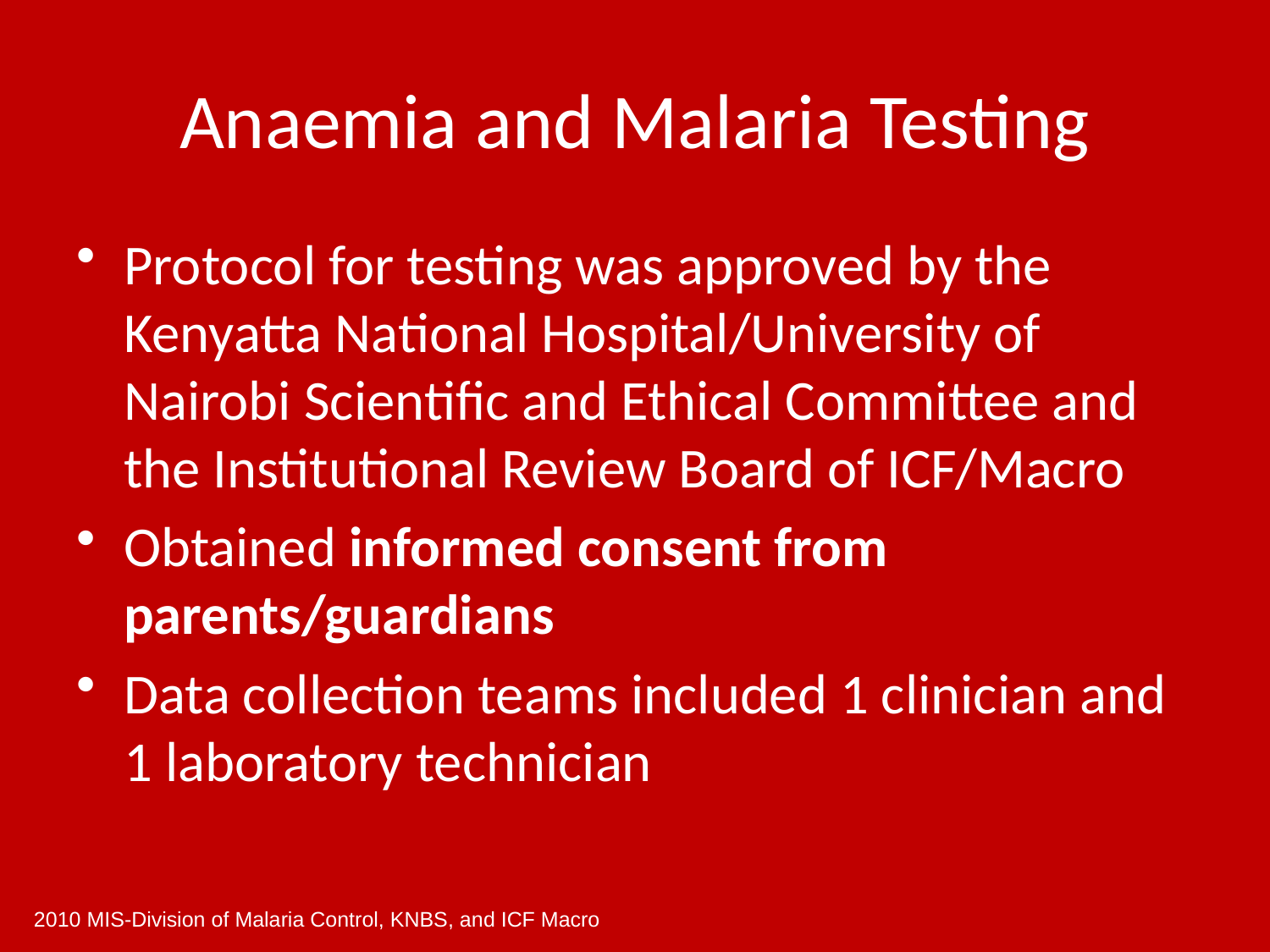

# Anaemia and Malaria Testing
Protocol for testing was approved by the Kenyatta National Hospital/University of Nairobi Scientific and Ethical Committee and the Institutional Review Board of ICF/Macro
Obtained informed consent from parents/guardians
Data collection teams included 1 clinician and 1 laboratory technician
2010 MIS-Division of Malaria Control, KNBS, and ICF Macro